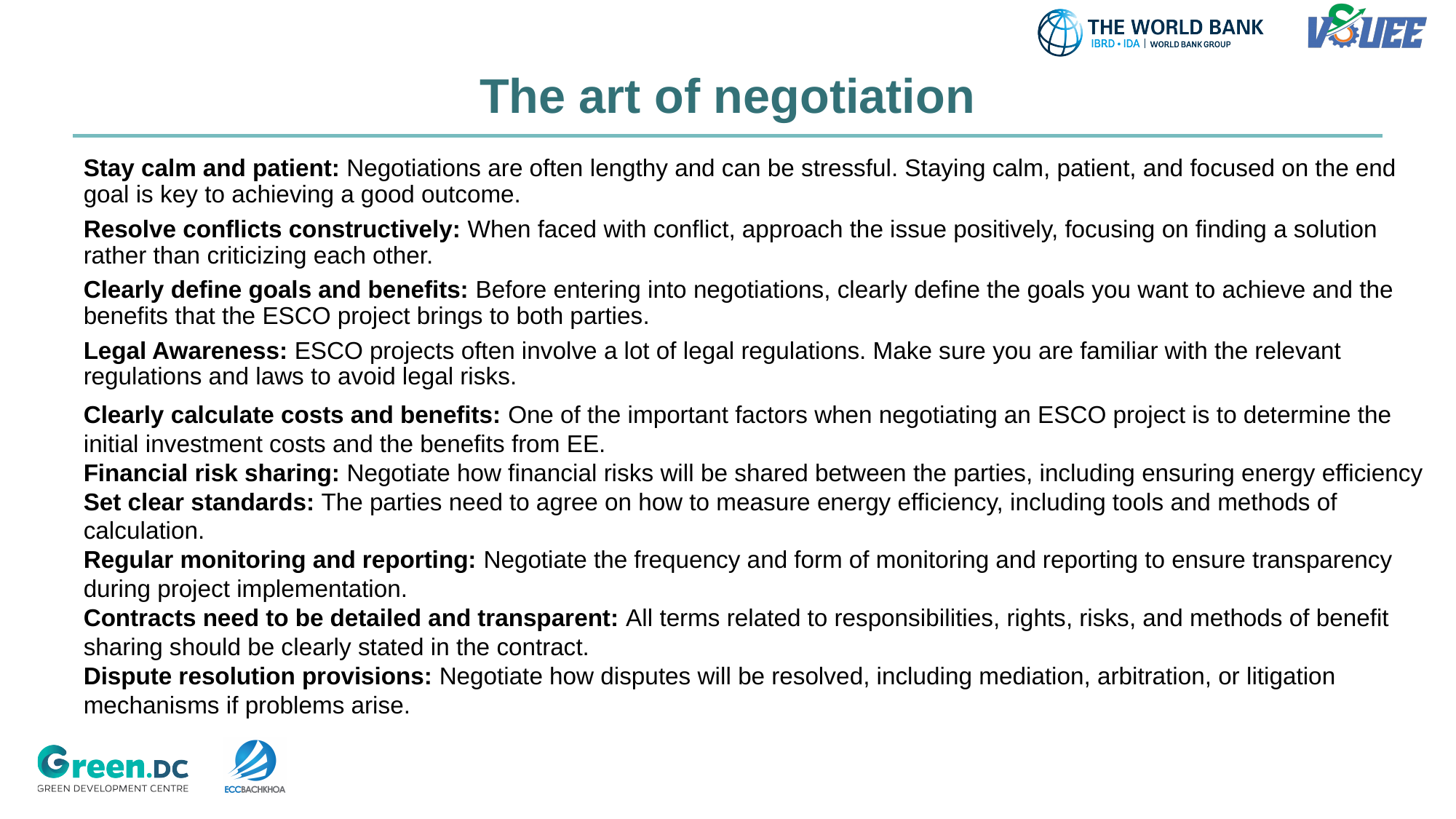

# The art of negotiation
Stay calm and patient: Negotiations are often lengthy and can be stressful. Staying calm, patient, and focused on the end goal is key to achieving a good outcome.
Resolve conflicts constructively: When faced with conflict, approach the issue positively, focusing on finding a solution rather than criticizing each other.
Clearly define goals and benefits: Before entering into negotiations, clearly define the goals you want to achieve and the benefits that the ESCO project brings to both parties.
Legal Awareness: ESCO projects often involve a lot of legal regulations. Make sure you are familiar with the relevant regulations and laws to avoid legal risks.
Clearly calculate costs and benefits: One of the important factors when negotiating an ESCO project is to determine the initial investment costs and the benefits from EE.
Financial risk sharing: Negotiate how financial risks will be shared between the parties, including ensuring energy efficiency
Set clear standards: The parties need to agree on how to measure energy efficiency, including tools and methods of calculation.
Regular monitoring and reporting: Negotiate the frequency and form of monitoring and reporting to ensure transparency during project implementation.
Contracts need to be detailed and transparent: All terms related to responsibilities, rights, risks, and methods of benefit sharing should be clearly stated in the contract.
Dispute resolution provisions: Negotiate how disputes will be resolved, including mediation, arbitration, or litigation mechanisms if problems arise.